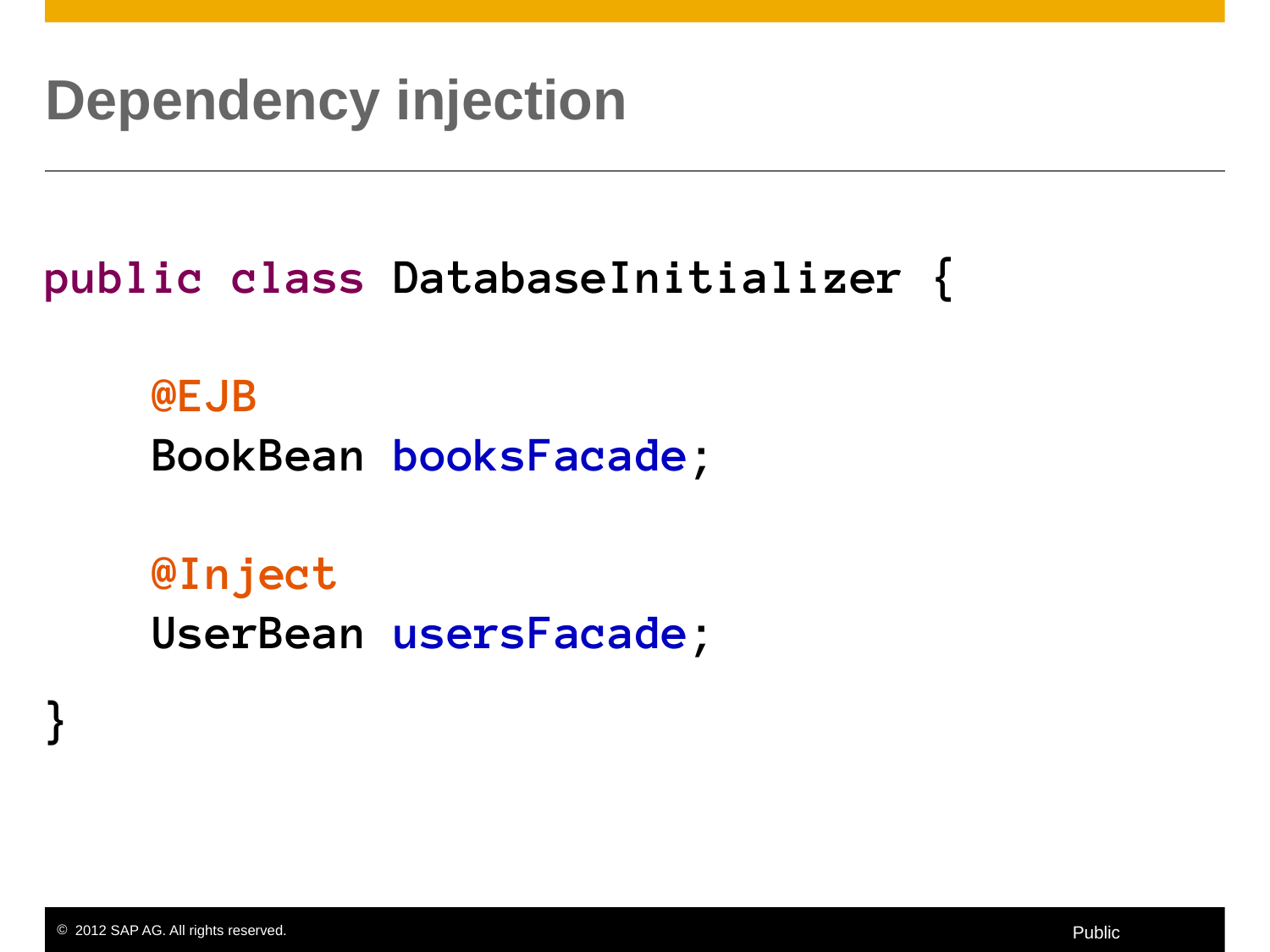

# Dependency injection
public class DatabaseInitializer {
    @EJB
    BookBean booksFacade;
    @Inject
    UserBean usersFacade;
}